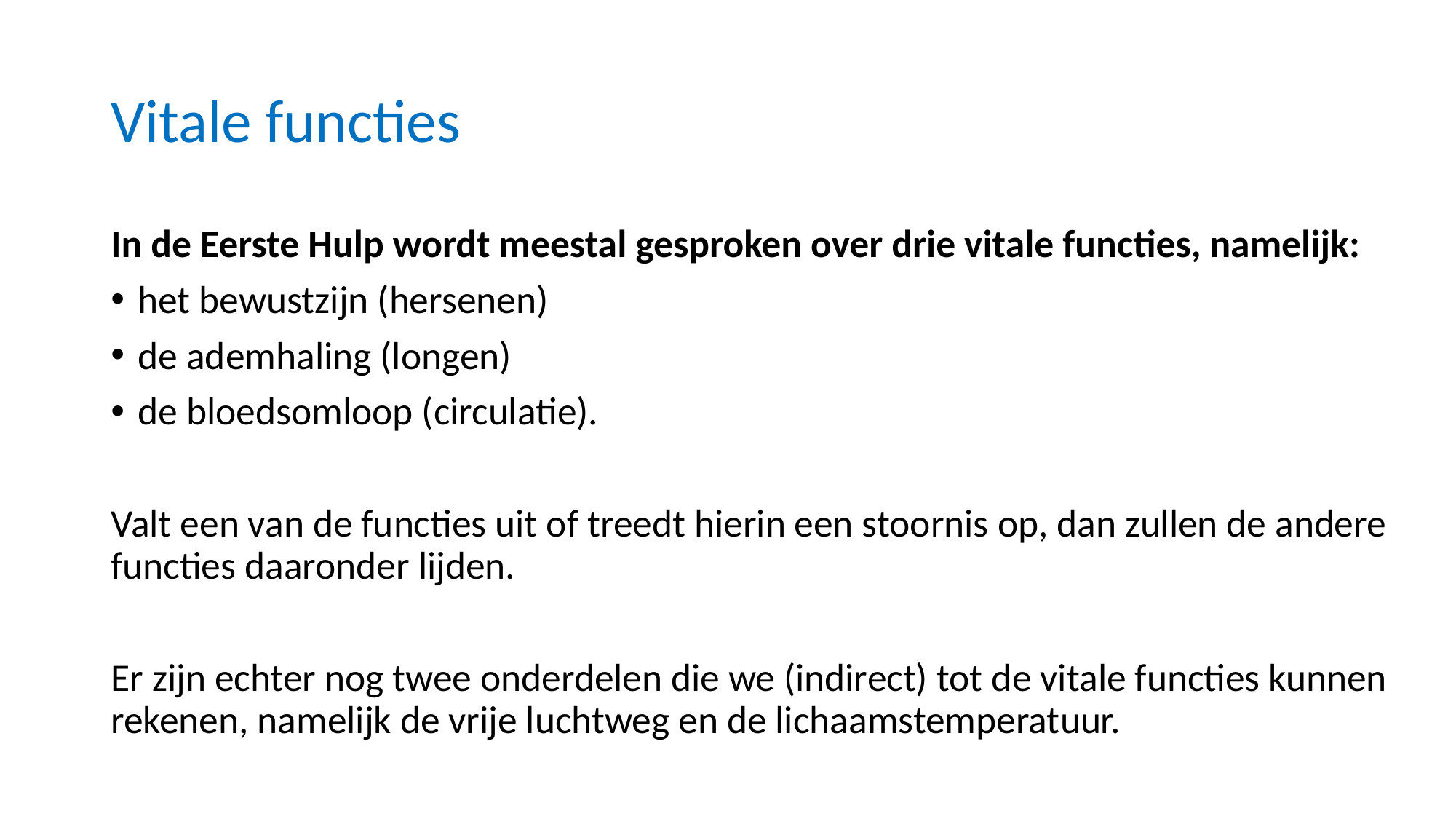

# Vitale functies
In de Eerste Hulp wordt meestal gesproken over drie vitale functies, namelijk:
het bewustzijn (hersenen)
de ademhaling (longen)
de bloedsomloop (circulatie).

Valt een van de functies uit of treedt hierin een stoornis op, dan zullen de andere functies daaronder lijden.

Er zijn echter nog twee onderdelen die we (indirect) tot de vitale functies kunnen rekenen, namelijk de vrije luchtweg en de lichaamstemperatuur.